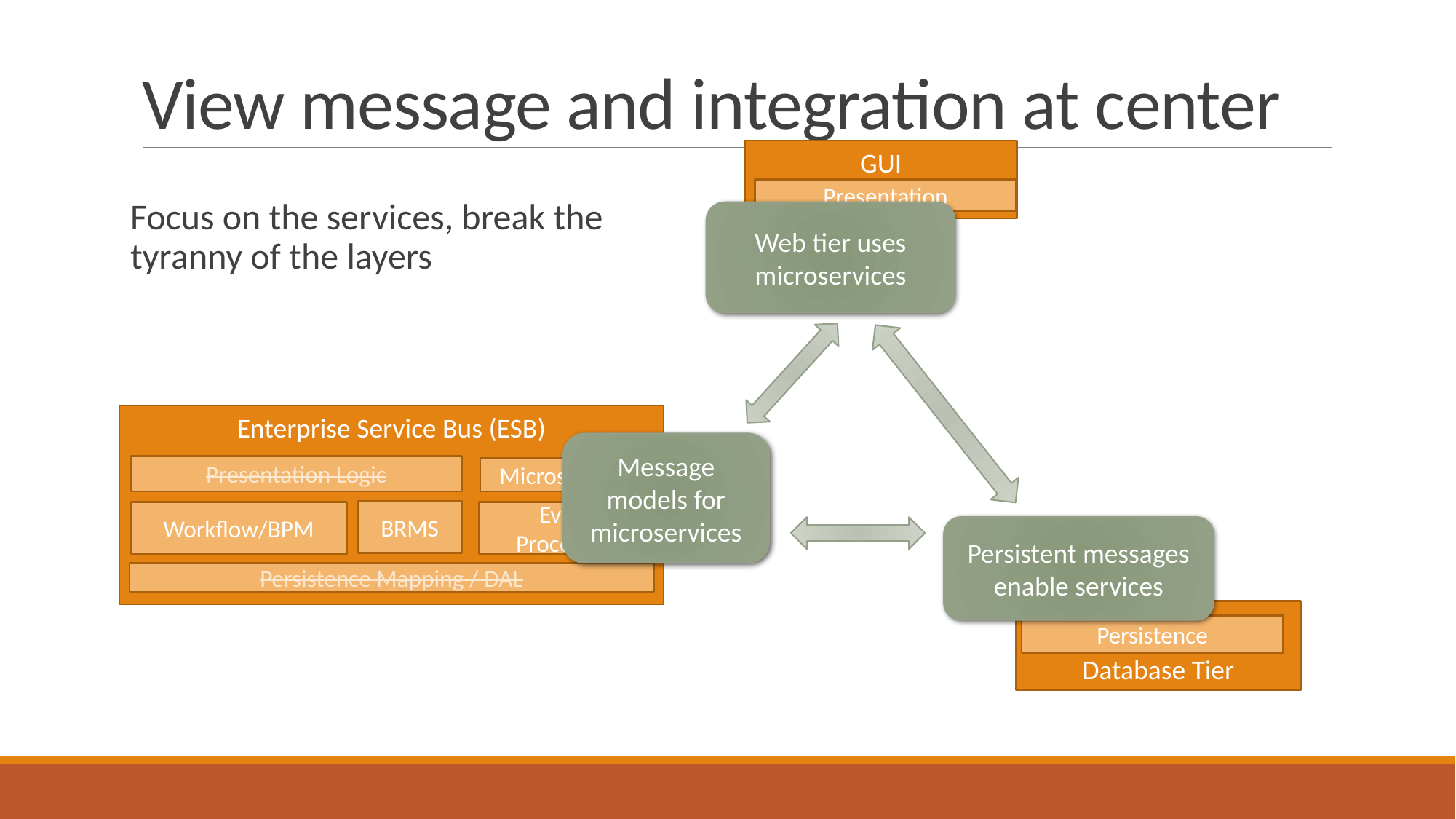

# View message and integration at center
GUI
Presentation
Focus on the services, break the tyranny of the layers
Web tier uses microservices

Enterprise Service Bus (ESB)
Message models for microservices
Presentation Logic
Microservices

BRMS
Workflow/BPM
Event Processor

Persistent messages enable services
Persistence Mapping / DAL
Database Tier
Persistence